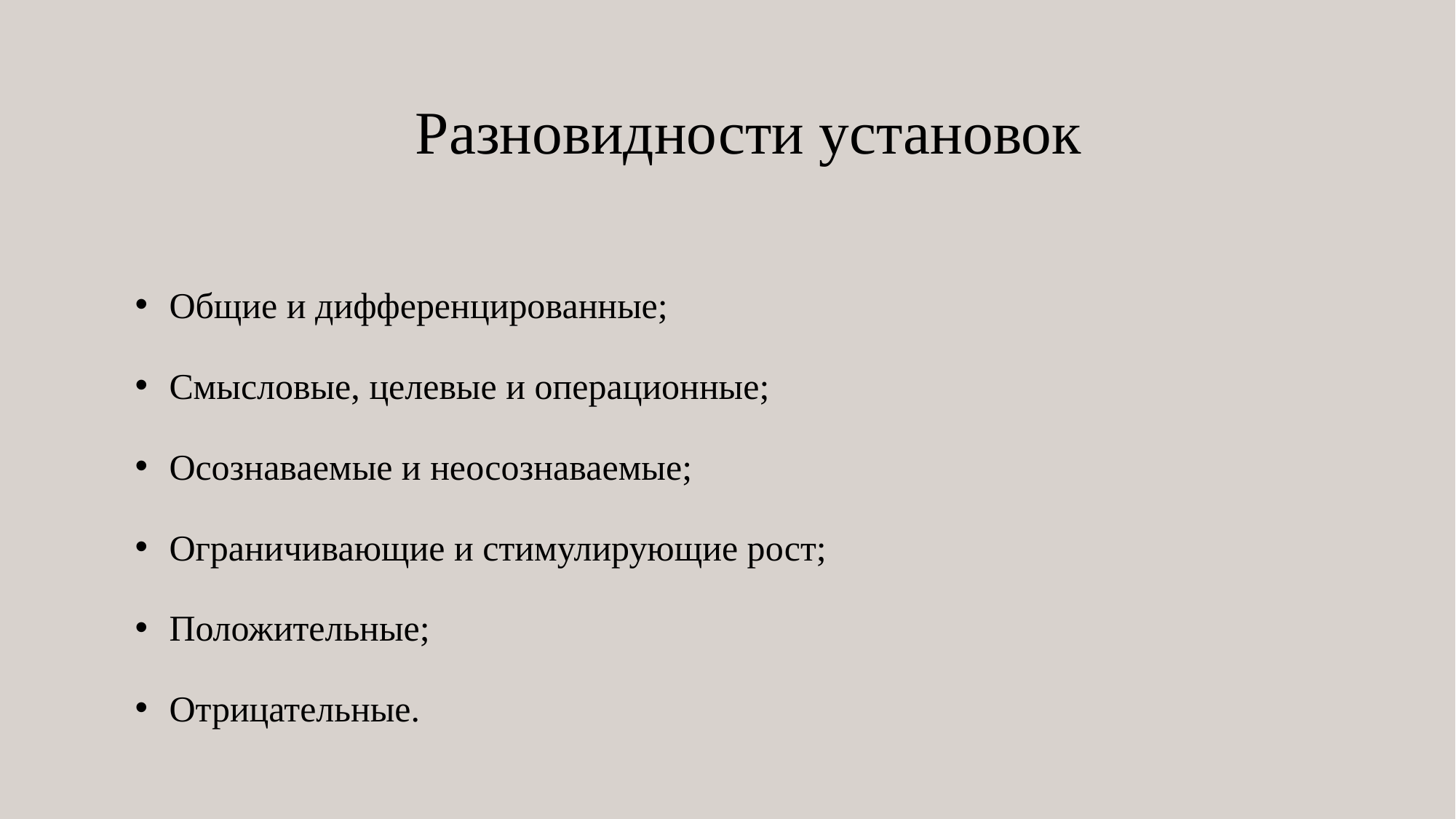

# Разновидности установок
Общие и дифференцированные;
Смысловые, целевые и операционные;
Осознаваемые и неосознаваемые;
Ограничивающие и стимулирующие рост;
Положительные;
Отрицательные.